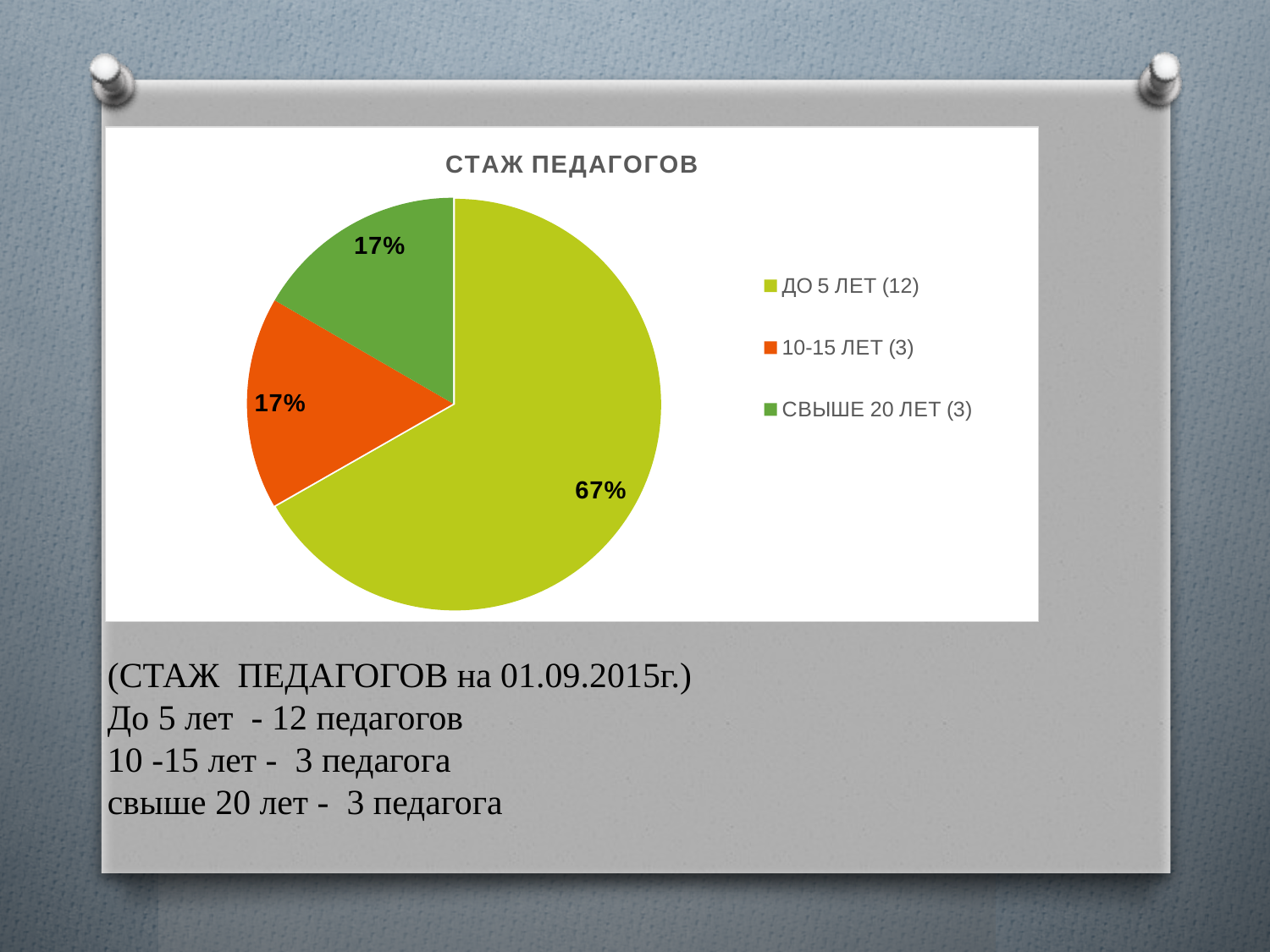

### Chart: СТАЖ ПЕДАГОГОВ

| Category | СОСТАВ СЕМЬИ |
|---|---|
| ДО 5 ЛЕТ (12) | 0.6660000000000017 |
| 10-15 ЛЕТ (3) | 0.166 |
| СВЫШЕ 20 ЛЕТ (3)  | 0.166 |
(СТАЖ  ПЕДАГОГОВ на 01.09.2015г.)
До 5 лет  - 12 педагогов
10 -15 лет -  3 педагога
свыше 20 лет -  3 педагога